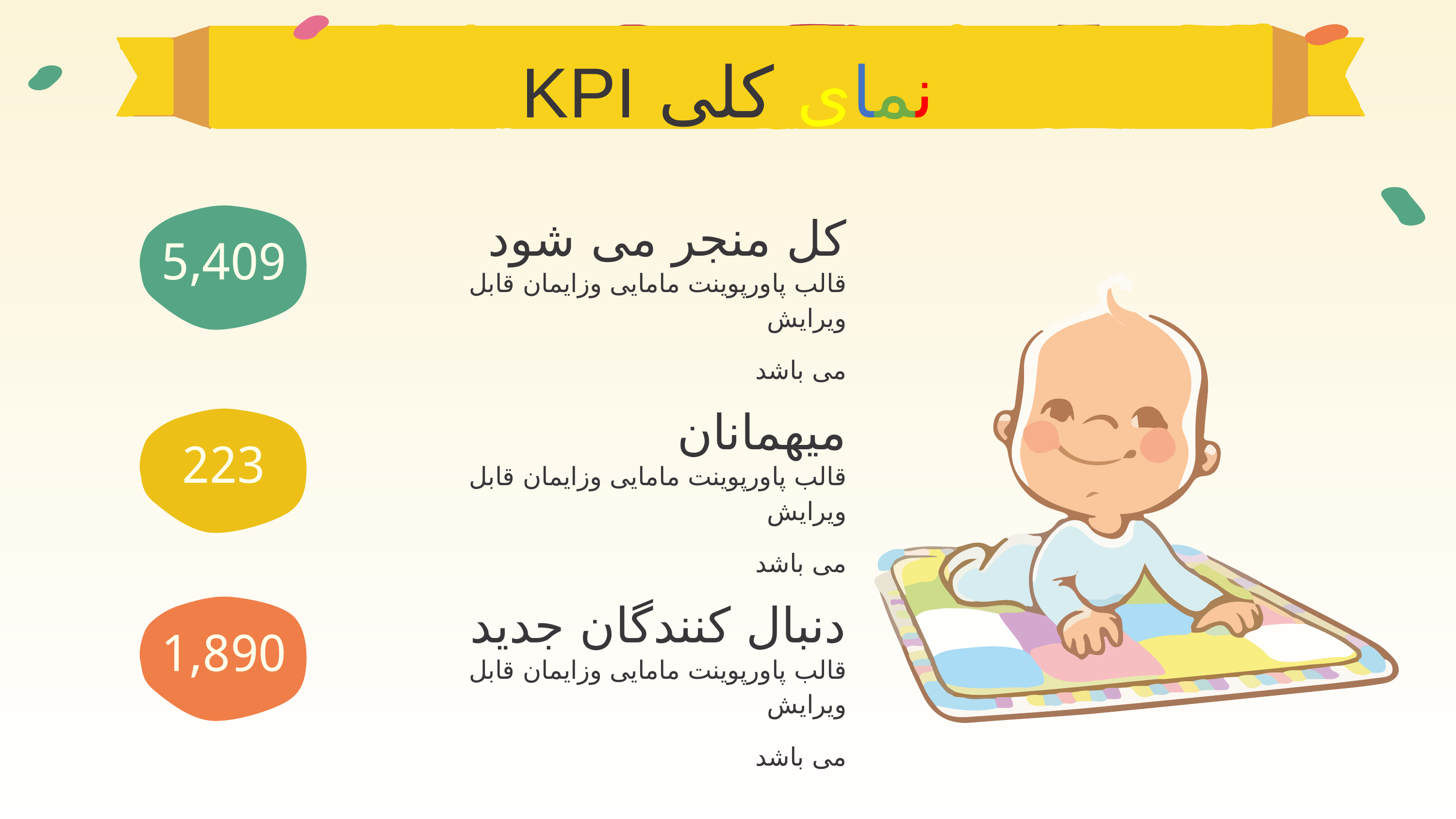

# نمای کلی KPI
کل منجر می شود

5,409
قالب پاورپوینت مامایی وزایمان قابل ویرایش
می باشد

میهمانان

223
قالب پاورپوینت مامایی وزایمان قابل ویرایش
می باشد
دنبال کنندگان جدید

1,890
قالب پاورپوینت مامایی وزایمان قابل ویرایش
می باشد